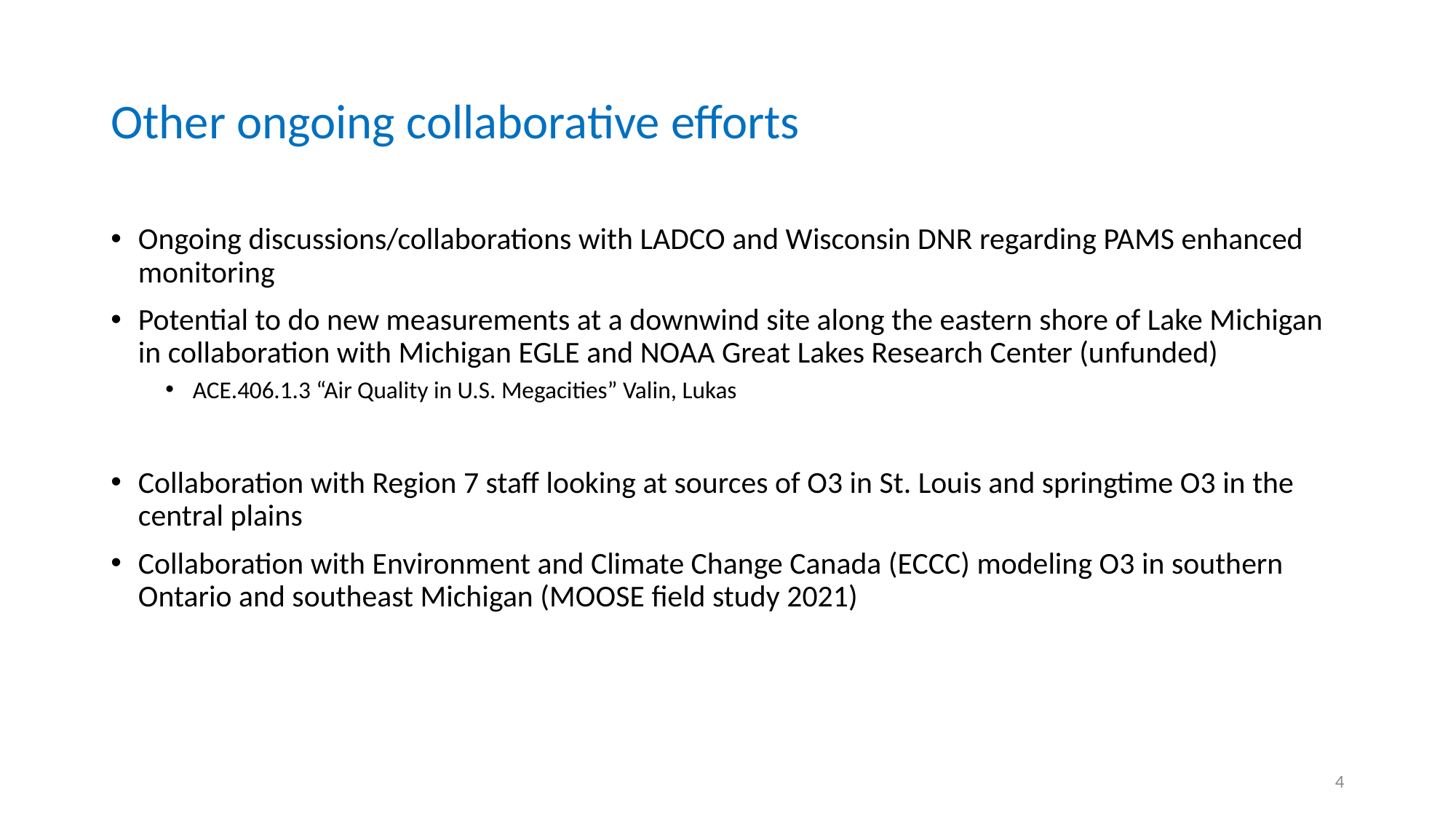

# Other ongoing collaborative efforts
Ongoing discussions/collaborations with LADCO and Wisconsin DNR regarding PAMS enhanced monitoring
Potential to do new measurements at a downwind site along the eastern shore of Lake Michigan in collaboration with Michigan EGLE and NOAA Great Lakes Research Center (unfunded)
ACE.406.1.3 “Air Quality in U.S. Megacities” Valin, Lukas

Collaboration with Region 7 staff looking at sources of O3 in St. Louis and springtime O3 in the central plains
Collaboration with Environment and Climate Change Canada (ECCC) modeling O3 in southern Ontario and southeast Michigan (MOOSE field study 2021)

4